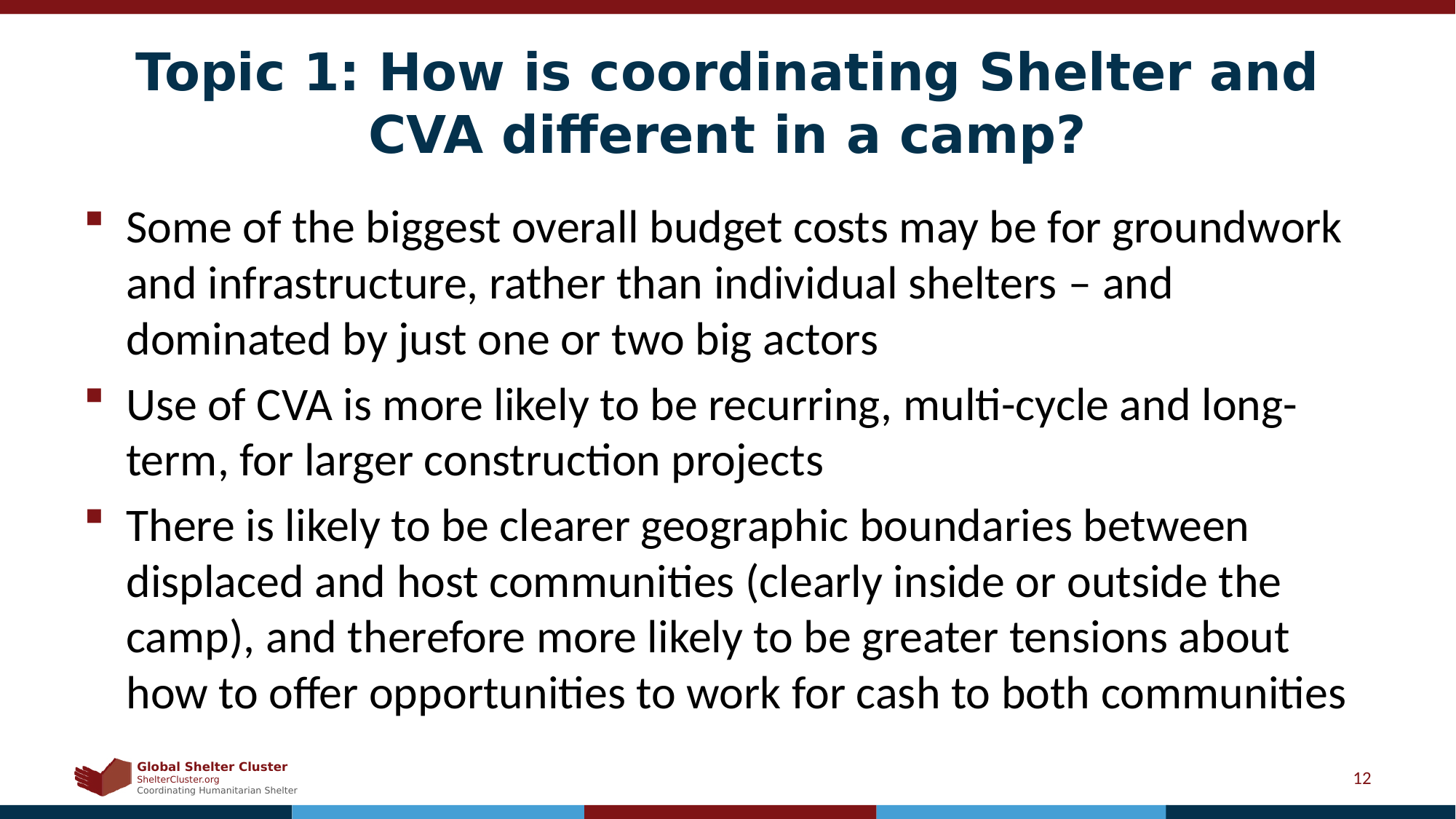

# Topic 1: How is coordinating Shelter and CVA different in a camp?
Some of the biggest overall budget costs may be for groundwork and infrastructure, rather than individual shelters – and dominated by just one or two big actors
Use of CVA is more likely to be recurring, multi-cycle and long-term, for larger construction projects
There is likely to be clearer geographic boundaries between displaced and host communities (clearly inside or outside the camp), and therefore more likely to be greater tensions about how to offer opportunities to work for cash to both communities
12